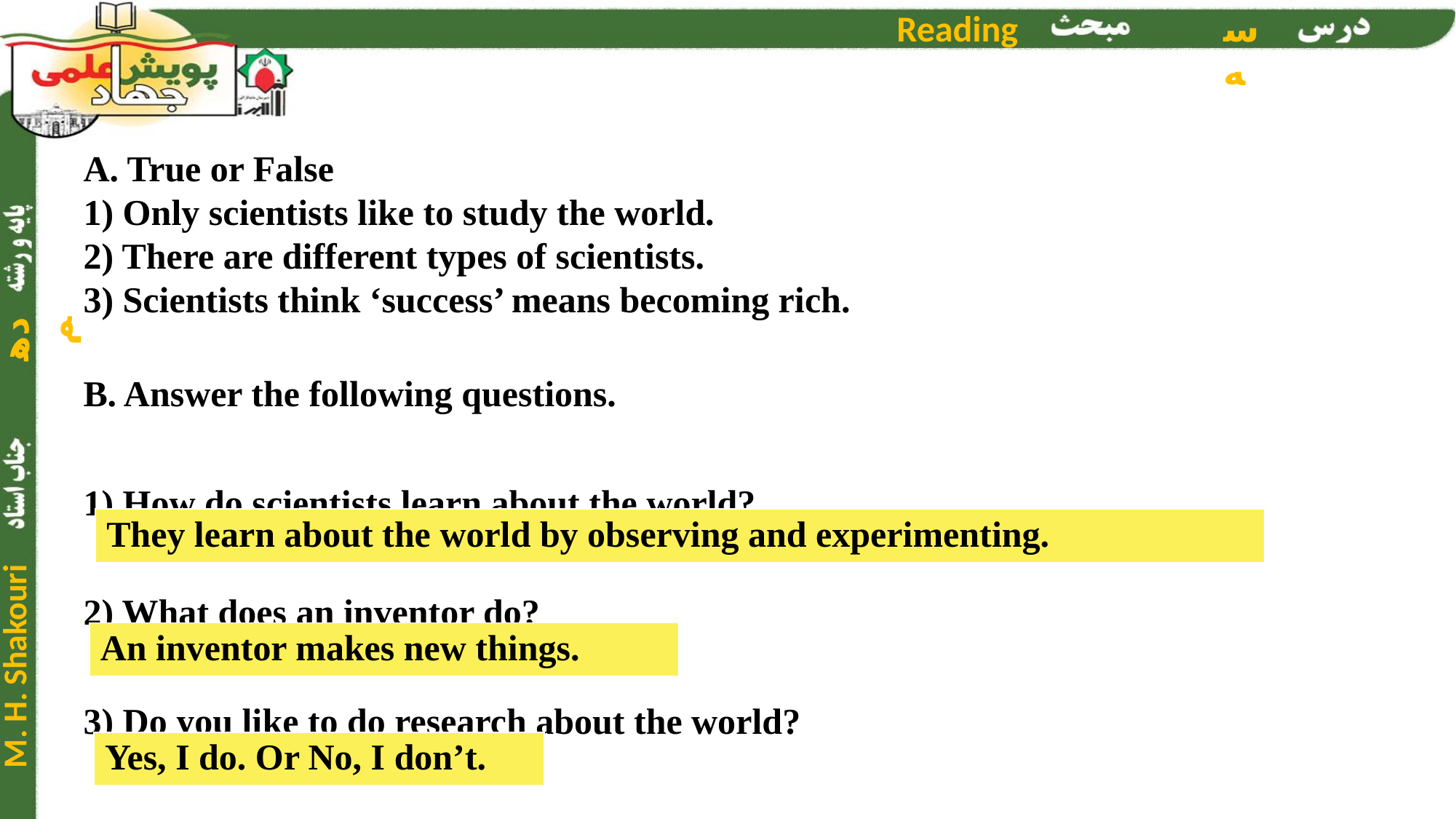

A. True or False
1) Only scientists like to study the world.
2) There are different types of scientists.
3) Scientists think ‘success’ means becoming rich.
B. Answer the following questions.
1) How do scientists learn about the world?
2) What does an inventor do?
3) Do you like to do research about the world?
| They learn about the world by observing and experimenting. |
| --- |
| An inventor makes new things. |
| --- |
| Yes, I do. Or No, I don’t. |
| --- |